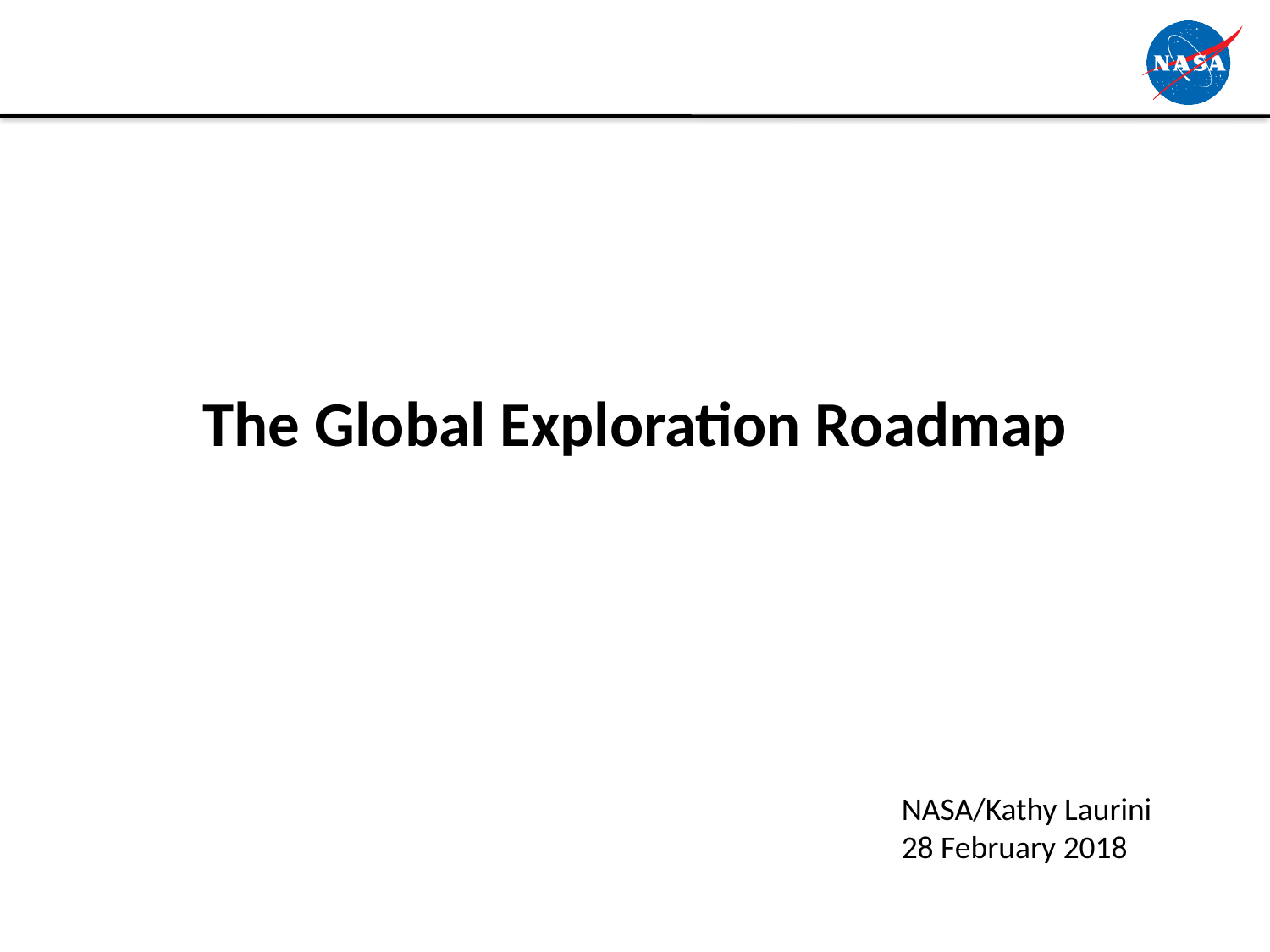

# The Global Exploration Roadmap
NASA/Kathy Laurini
28 February 2018